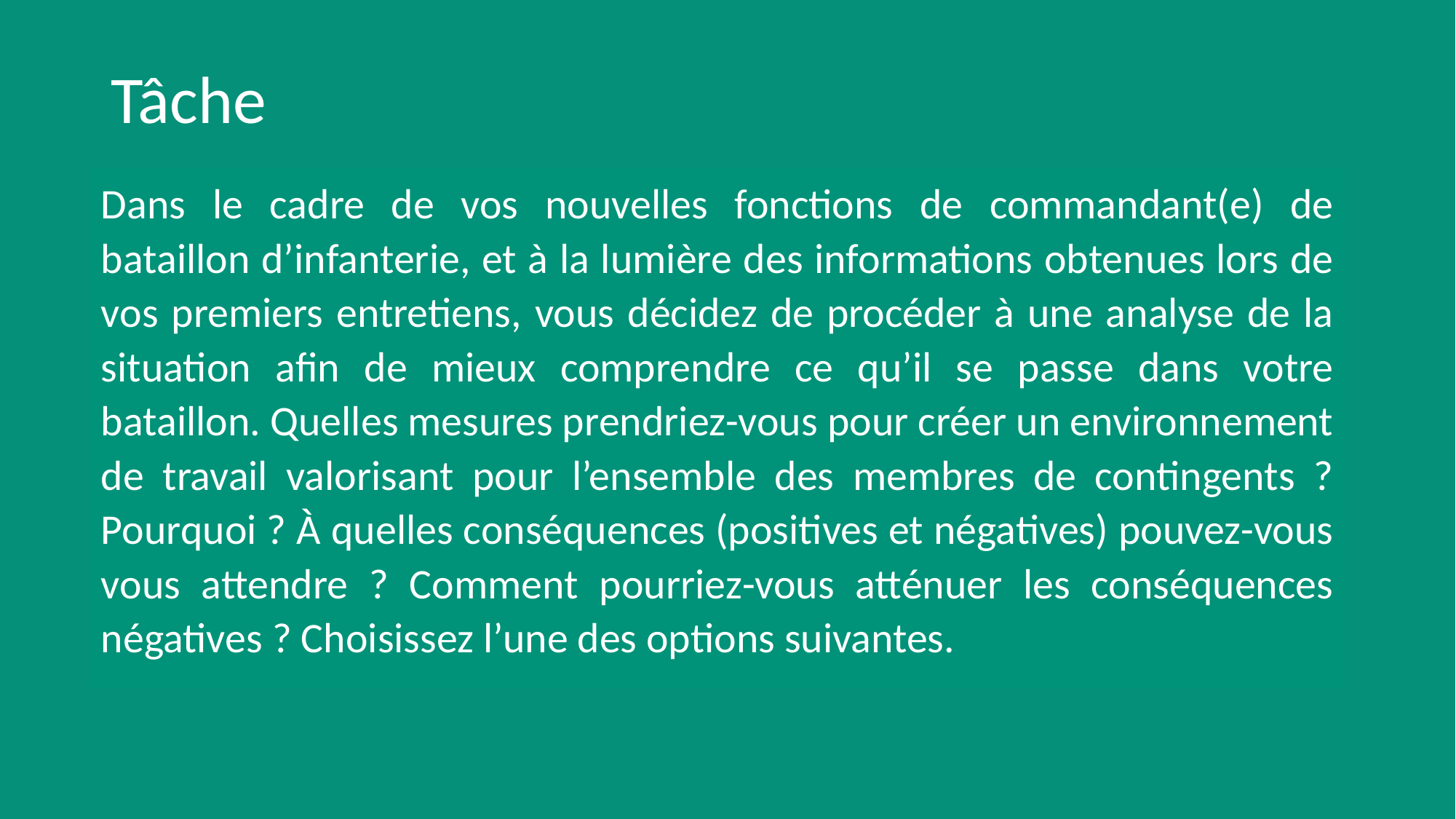

# Tâche
Dans le cadre de vos nouvelles fonctions de commandant(e) de bataillon d’infanterie, et à la lumière des informations obtenues lors de vos premiers entretiens, vous décidez de procéder à une analyse de la situation afin de mieux comprendre ce qu’il se passe dans votre bataillon. Quelles mesures prendriez-vous pour créer un environnement de travail valorisant pour l’ensemble des membres de contingents ? Pourquoi ? À quelles conséquences (positives et négatives) pouvez-vous vous attendre ? Comment pourriez-vous atténuer les conséquences négatives ? Choisissez l’une des options suivantes.